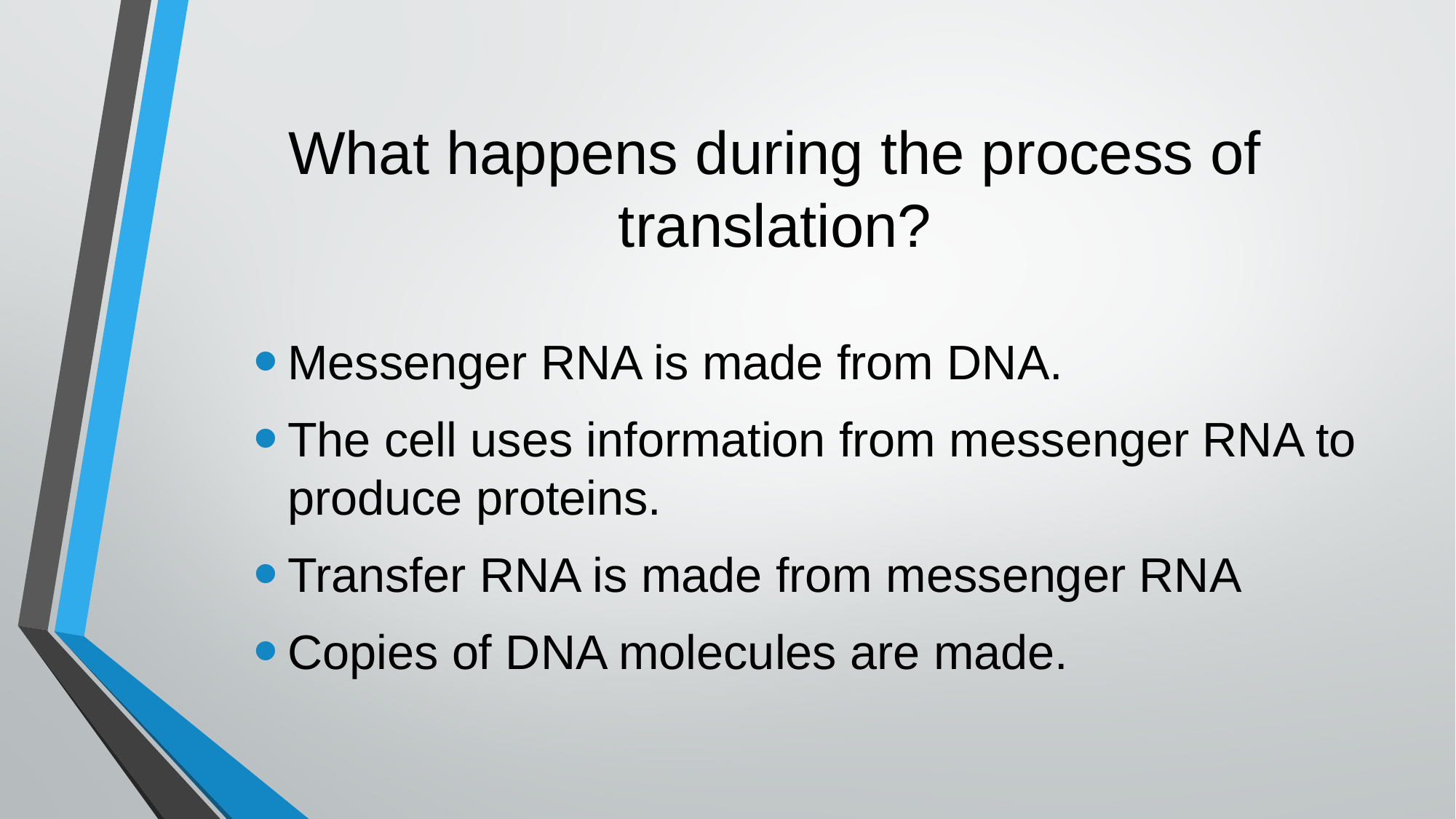

# What happens during the process of translation?
Messenger RNA is made from DNA.
The cell uses information from messenger RNA to produce proteins.
Transfer RNA is made from messenger RNA
Copies of DNA molecules are made.